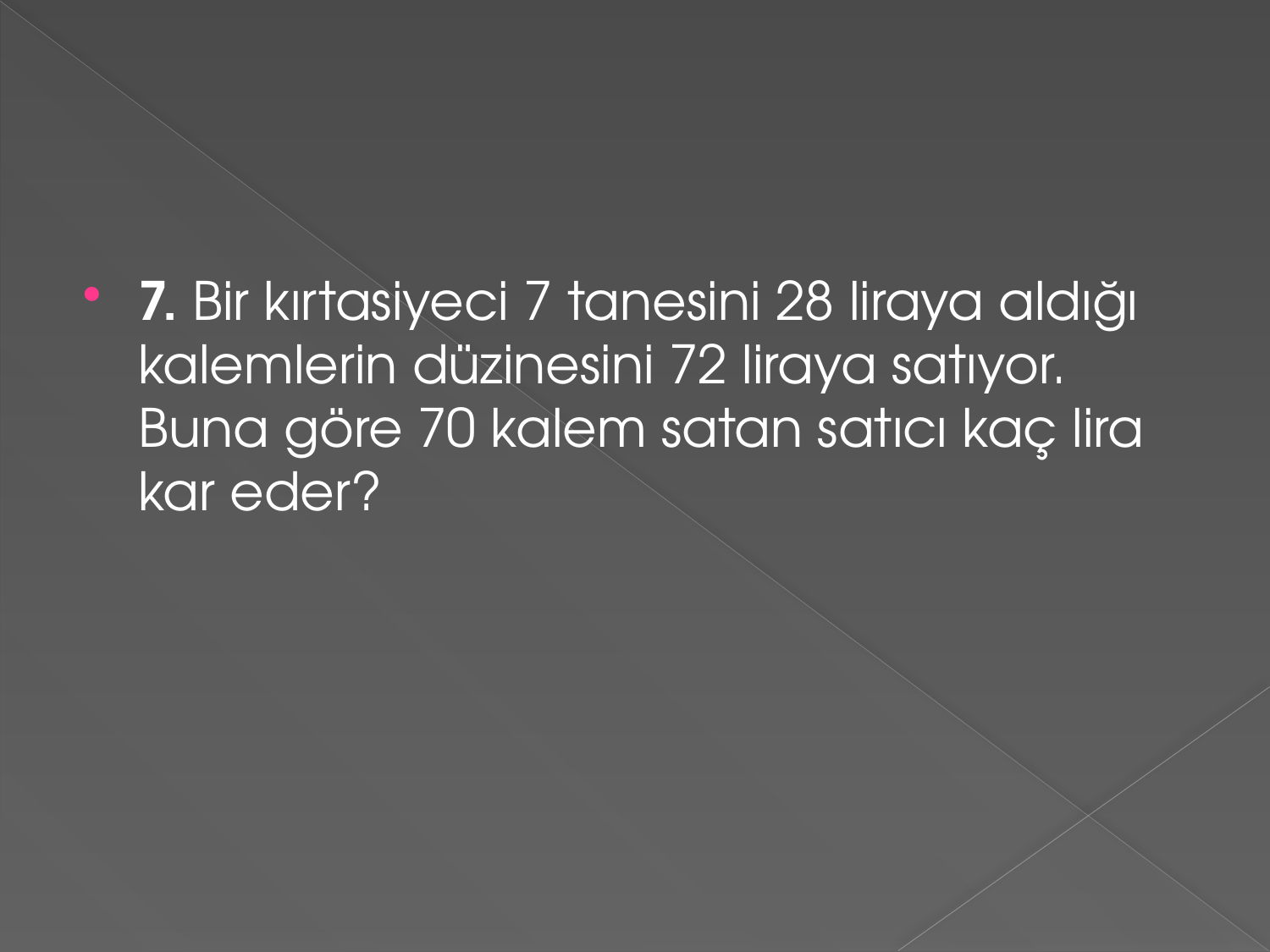

#
7. Bir kırtasiyeci 7 tanesini 28 liraya aldığı kalemlerin düzinesini 72 liraya satıyor. Buna göre 70 kalem satan satıcı kaç lira kar eder?